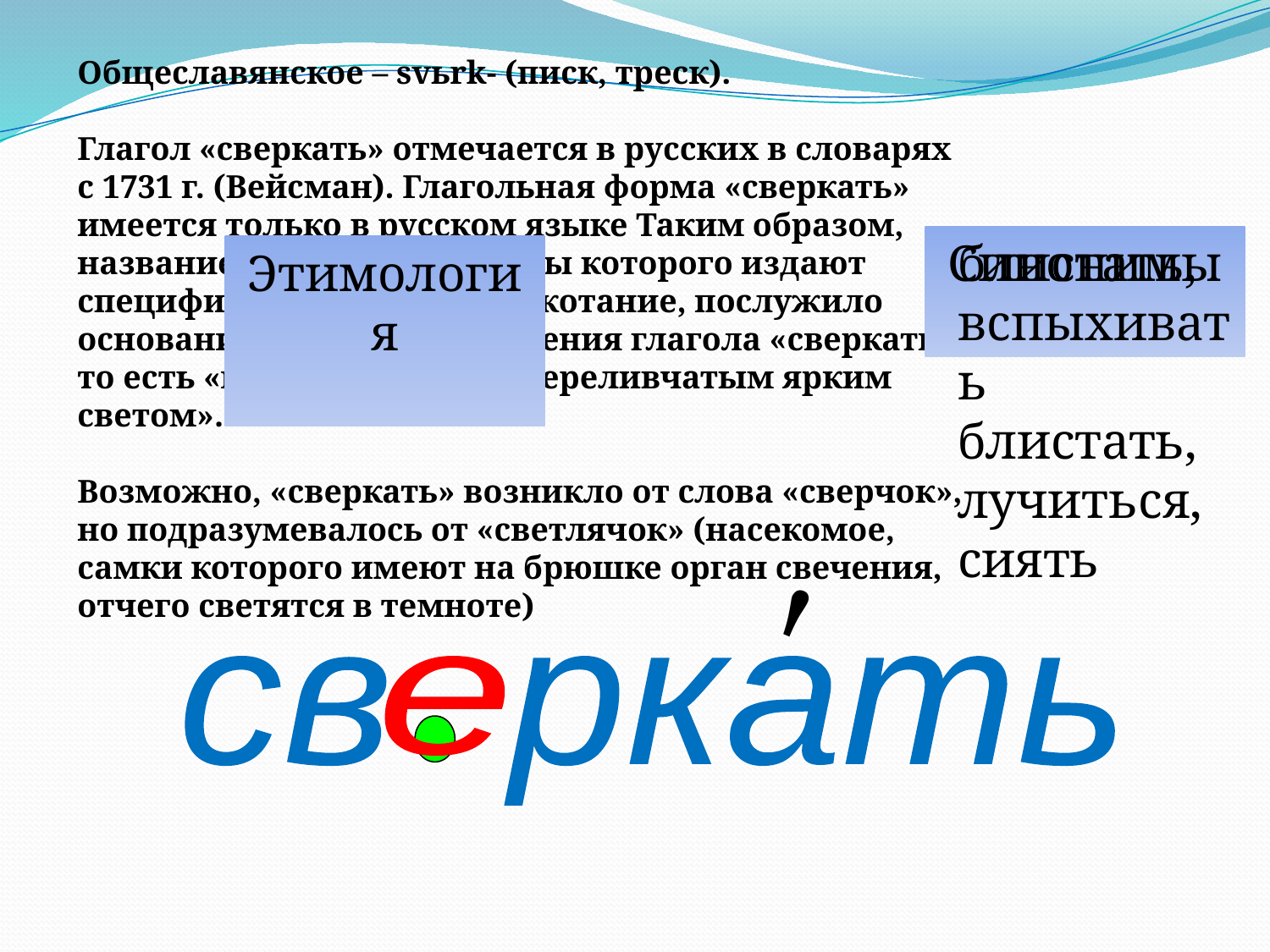

Общеславянское – svьrk- (писк, треск).

Глагол «сверкать» отмечается в русских в словарях с 1731 г. (Вейсман). Глагольная форма «сверкать» имеется только в русском языке Таким образом, название насекомого, самцы которого издают специфический треск, стрекотание, послужило основанием для возникновения глагола «сверкать», то есть «мигать, блистать переливчатым ярким светом».

Возможно, «сверкать» возникло от слова «сверчок», но подразумевалось от «светлячок» (насекомое, самки которого имеют на брюшке орган свечения, отчего светятся в темноте)
Синонимы

блистать, вспыхивать
блистать, лучиться, сиять
Этимология

′
св  ркать
е